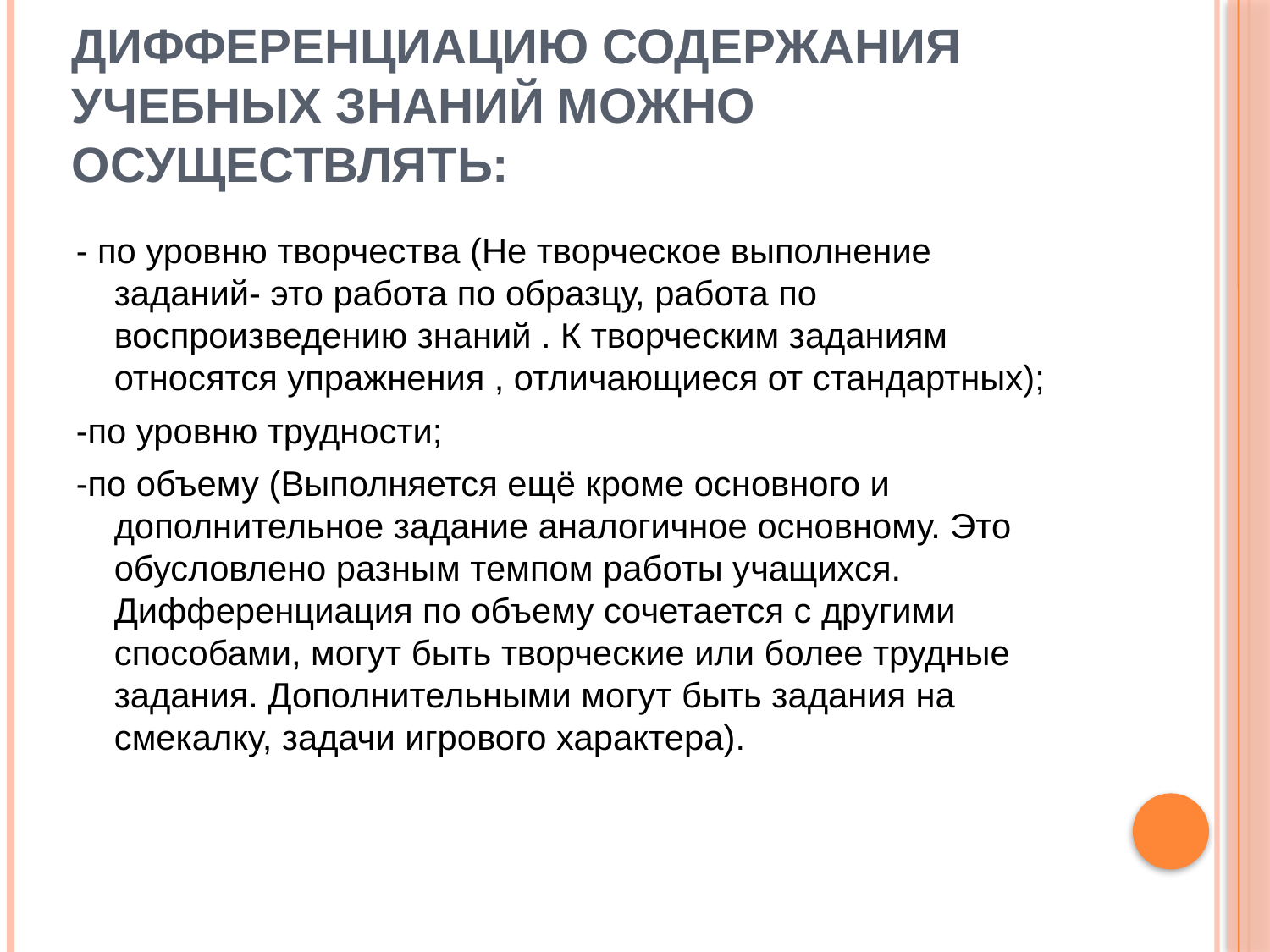

# Дифференциацию содержания учебных знаний можно осуществлять:
- по уровню творчества (Не творческое выполнение заданий- это работа по образцу, работа по воспроизведению знаний . К творческим заданиям относятся упражнения , отличающиеся от стандартных);
-по уровню трудности;
-по объему (Выполняется ещё кроме основного и дополнительное задание аналогичное основному. Это обусловлено разным темпом работы учащихся. Дифференциация по объему сочетается с другими способами, могут быть творческие или более трудные задания. Дополнительными могут быть задания на смекалку, задачи игрового характера).